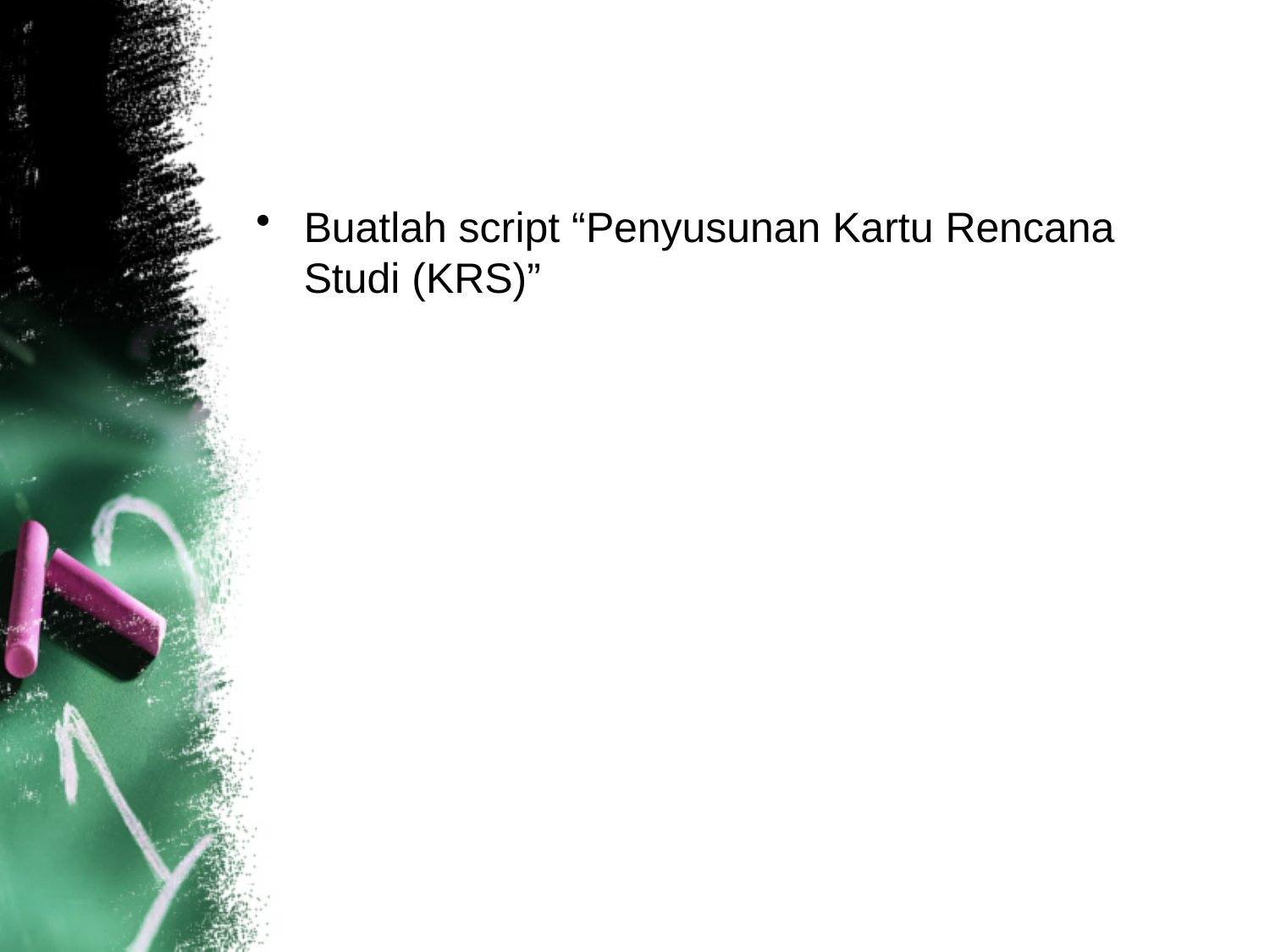

#
Buatlah script “Penyusunan Kartu Rencana Studi (KRS)”